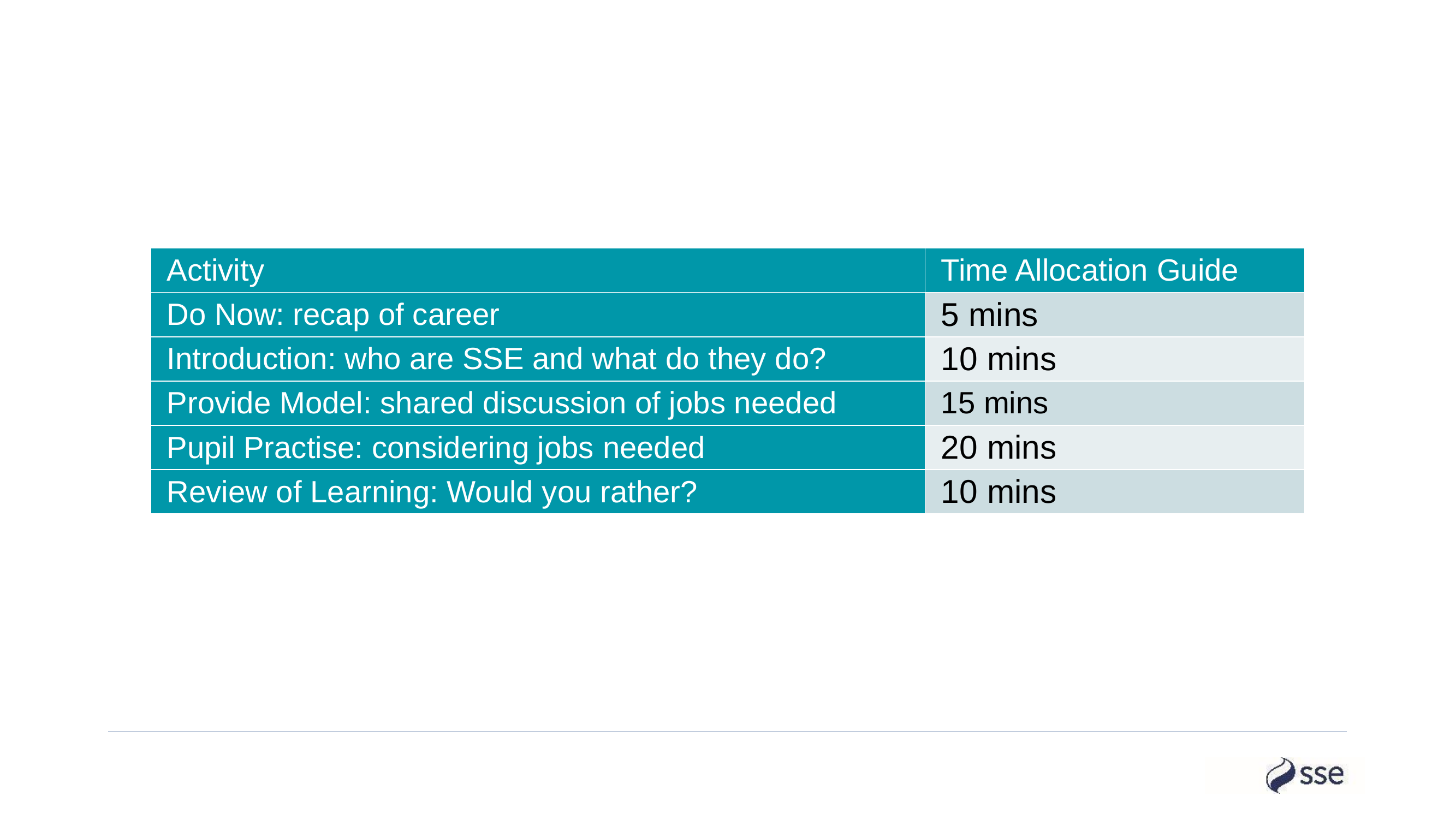

| Activity | Time Allocation Guide |
| --- | --- |
| Do Now: recap of career | 5 mins |
| Introduction: who are SSE and what do they do? | 10 mins |
| Provide Model: shared discussion of jobs needed | 15 mins |
| Pupil Practise: considering jobs needed | 20 mins |
| Review of Learning: Would you rather? | 10 mins |